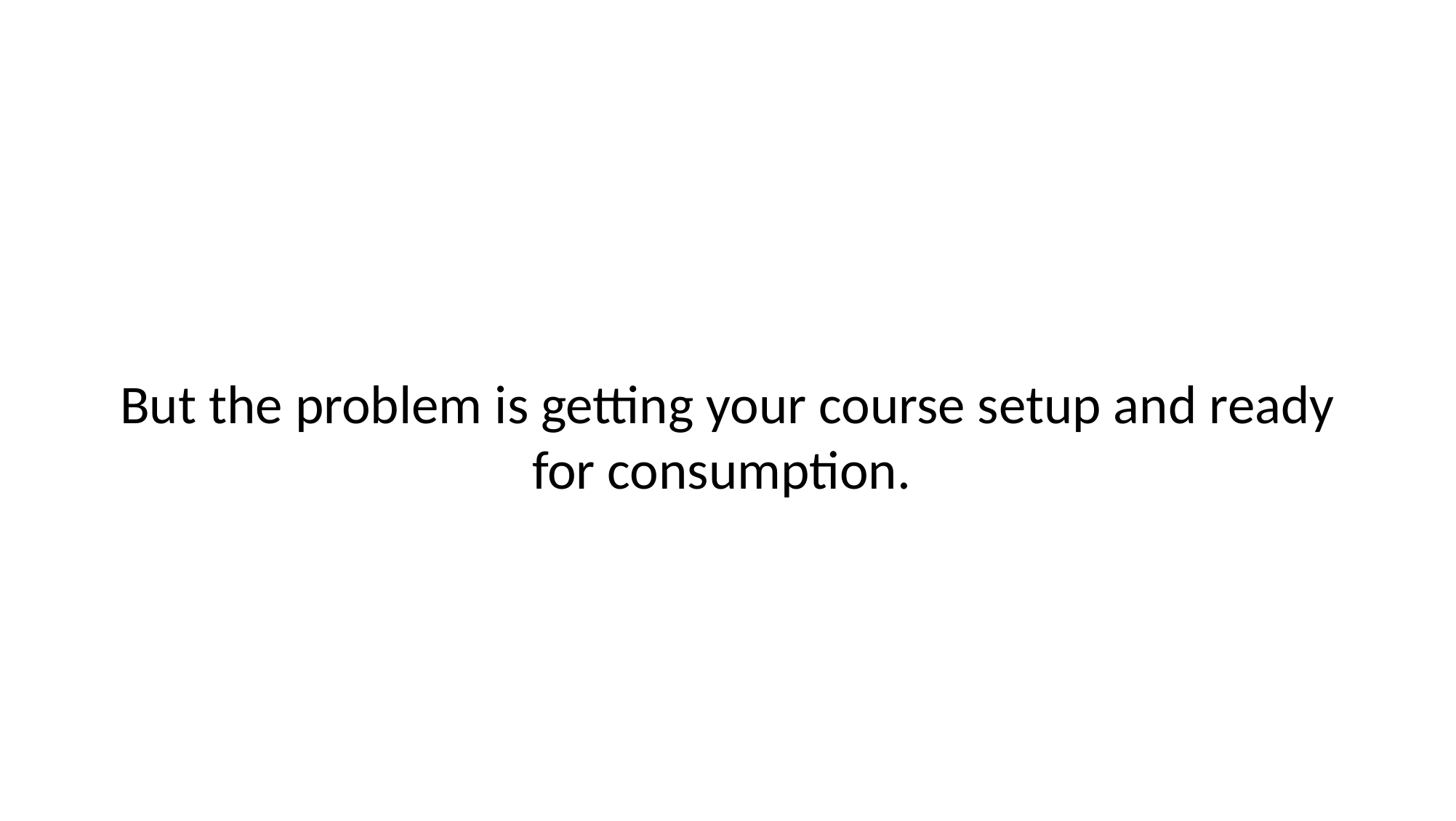

# But the problem is getting your course setup and ready for consumption.